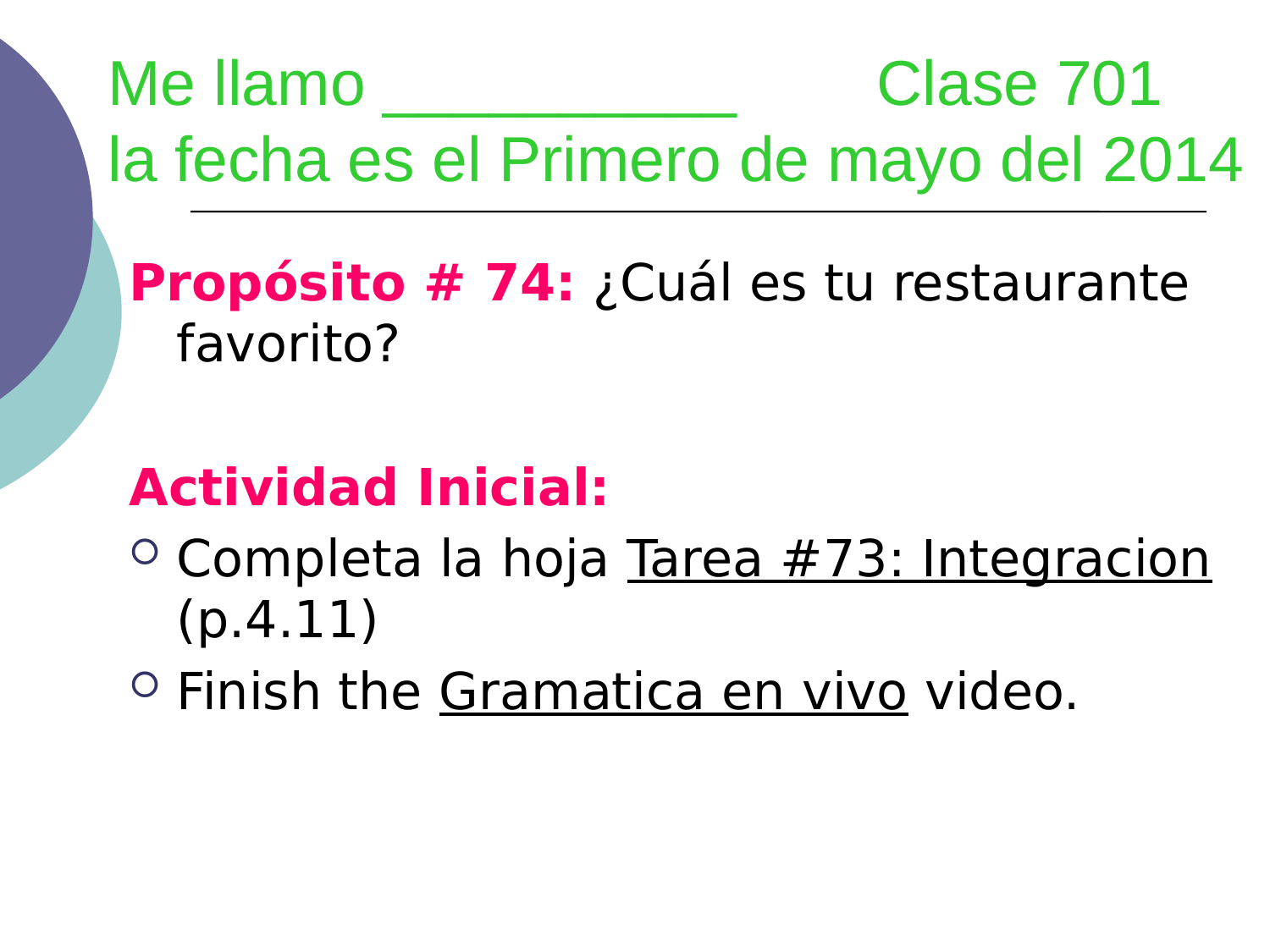

# Me llamo __________        Clase 701 la fecha es el Primero de mayo del 2014
Propósito # 74: ¿Cuál es tu restaurante favorito?

Actividad Inicial:
Completa la hoja Tarea #73: Integracion (p.4.11)
Finish the Gramatica en vivo video.